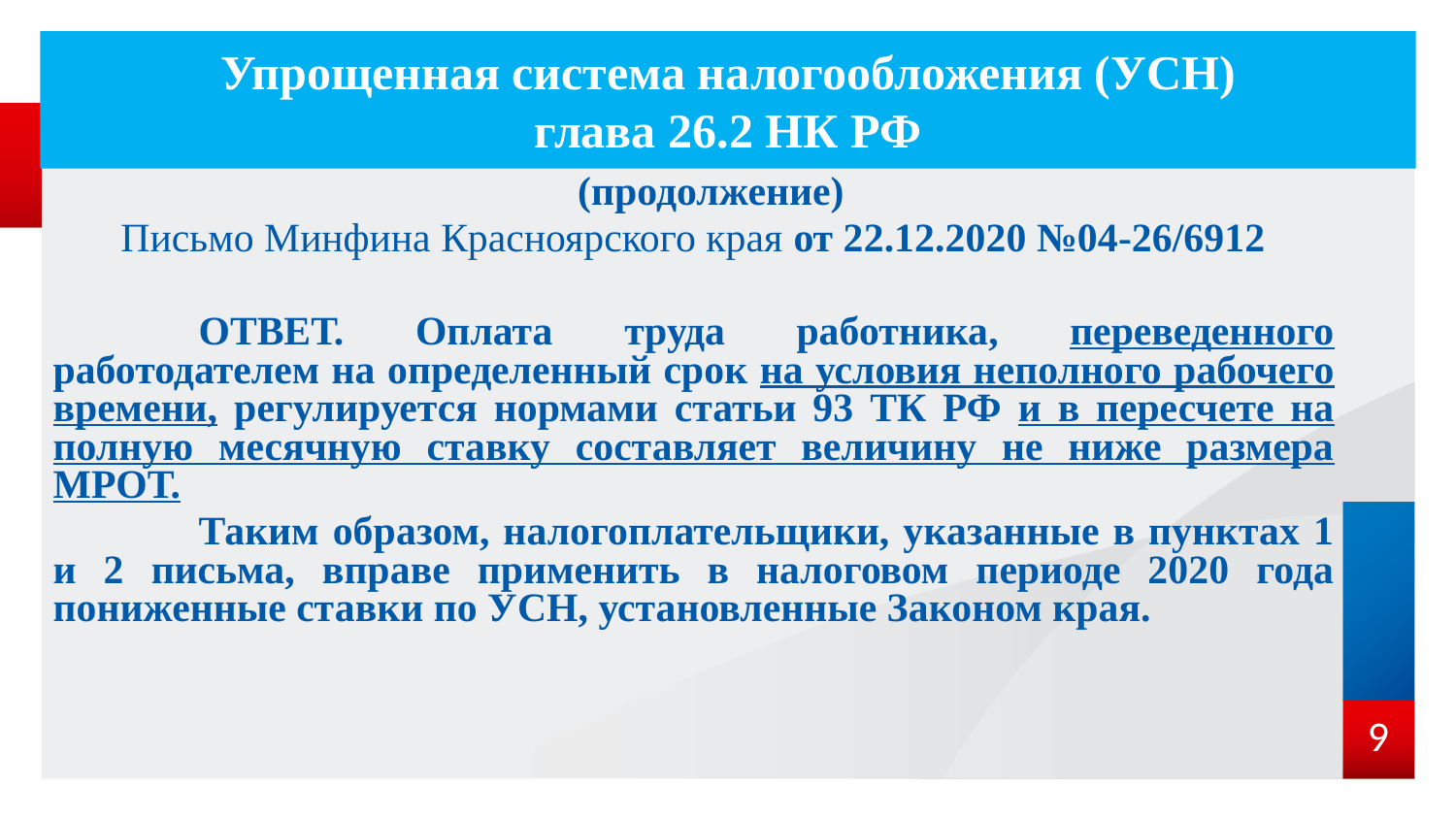

# Упрощенная система налогообложения (УСН) глава 26.2 НК РФ
(продолжение)
 Письмо Минфина Красноярского края от 22.12.2020 №04-26/6912

	ОТВЕТ. Оплата труда работника, переведенного работодателем на определенный срок на условия неполного рабочего времени, регулируется нормами статьи 93 ТК РФ и в пересчете на полную месячную ставку составляет величину не ниже размера МРОТ.
	Таким образом, налогоплательщики, указанные в пунктах 1 и 2 письма, вправе применить в налоговом периоде 2020 года пониженные ставки по УСН, установленные Законом края.

9